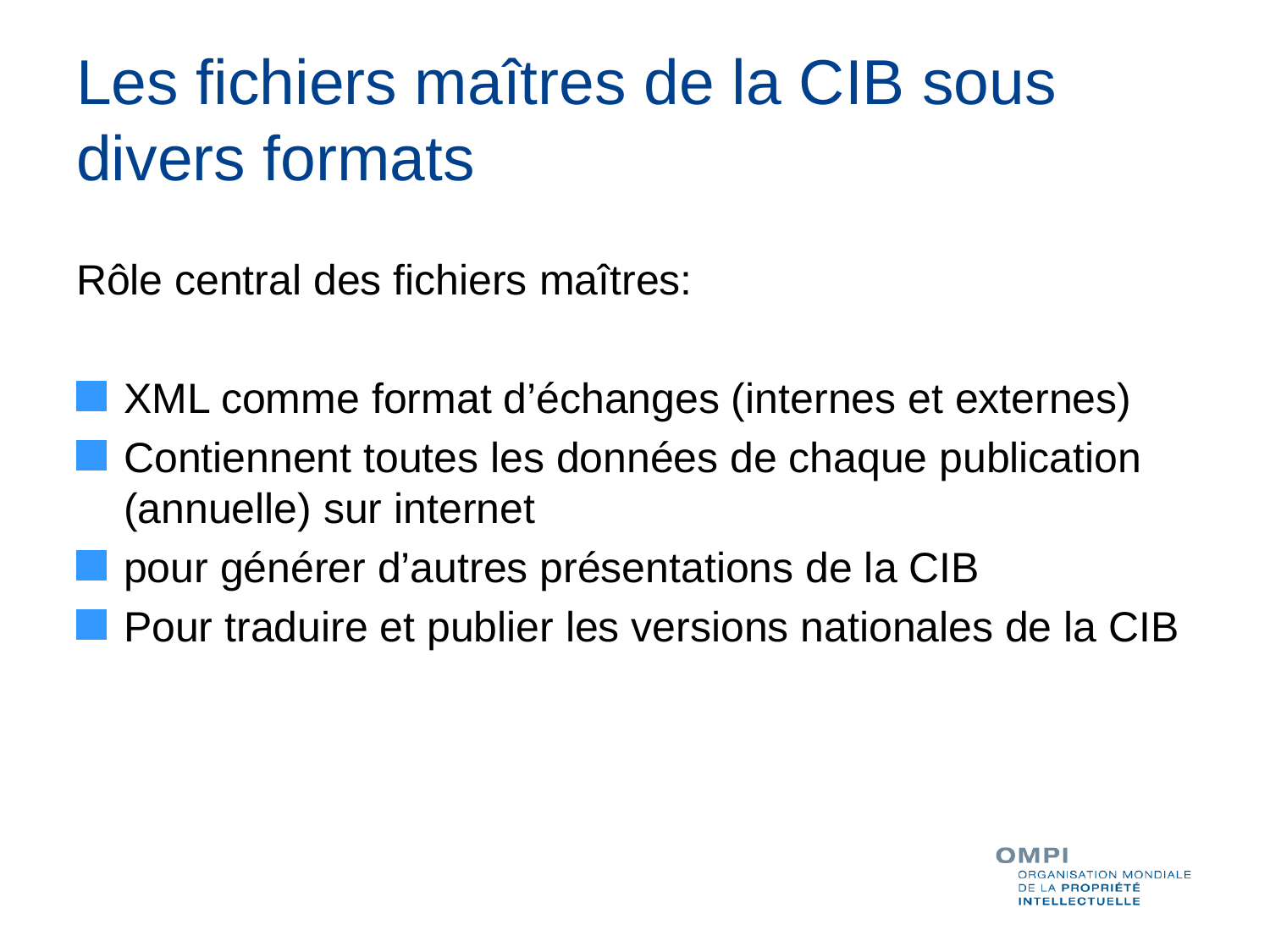

# Les fichiers maîtres de la CIB sous divers formats
Rôle central des fichiers maîtres:

XML comme format d’échanges (internes et externes)
Contiennent toutes les données de chaque publication (annuelle) sur internet
pour générer d’autres présentations de la CIB
Pour traduire et publier les versions nationales de la CIB